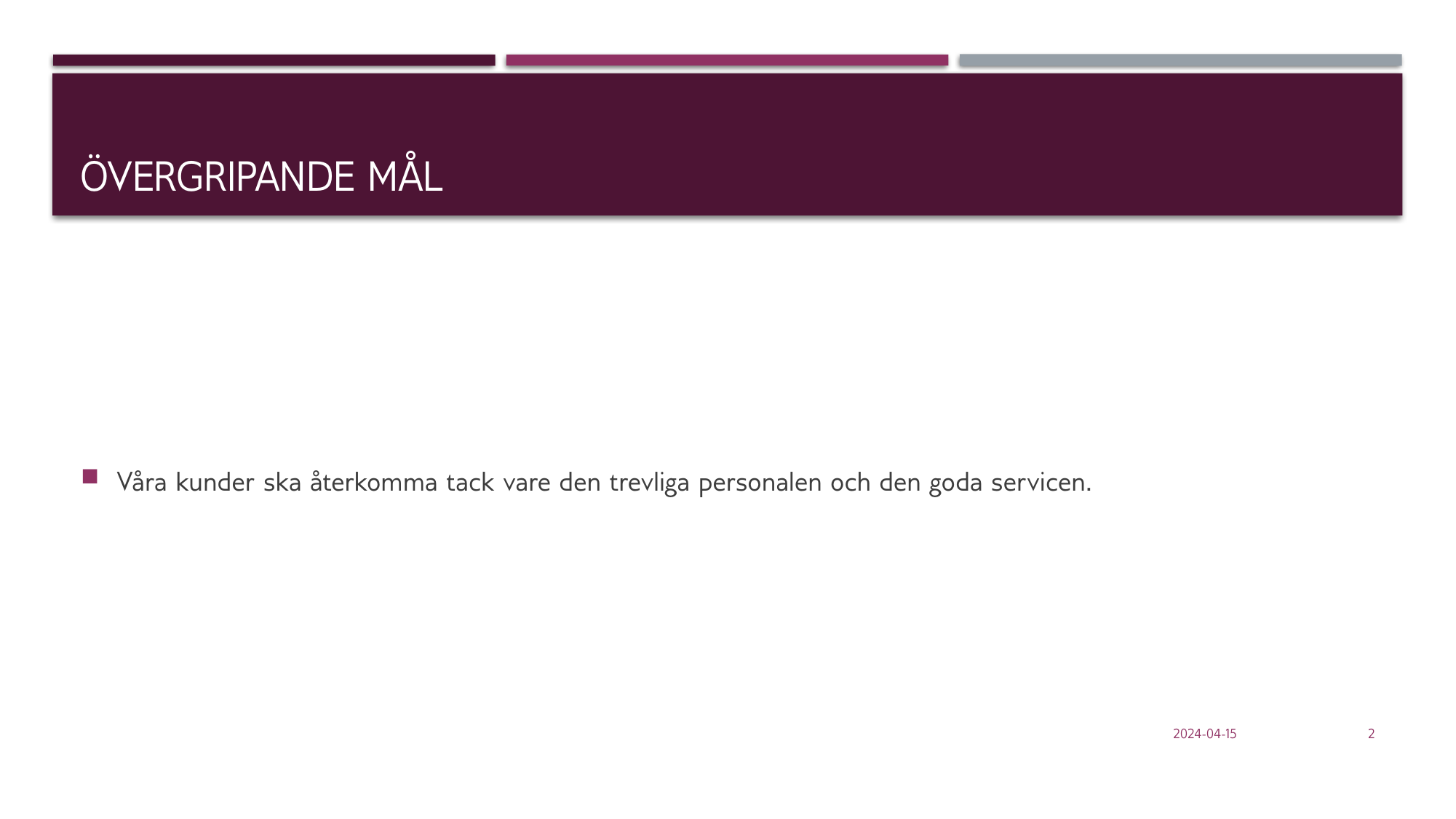

# Övergripande mål
Våra kunder ska återkomma tack vare den trevliga personalen och den goda servicen.
2024-04-15
2